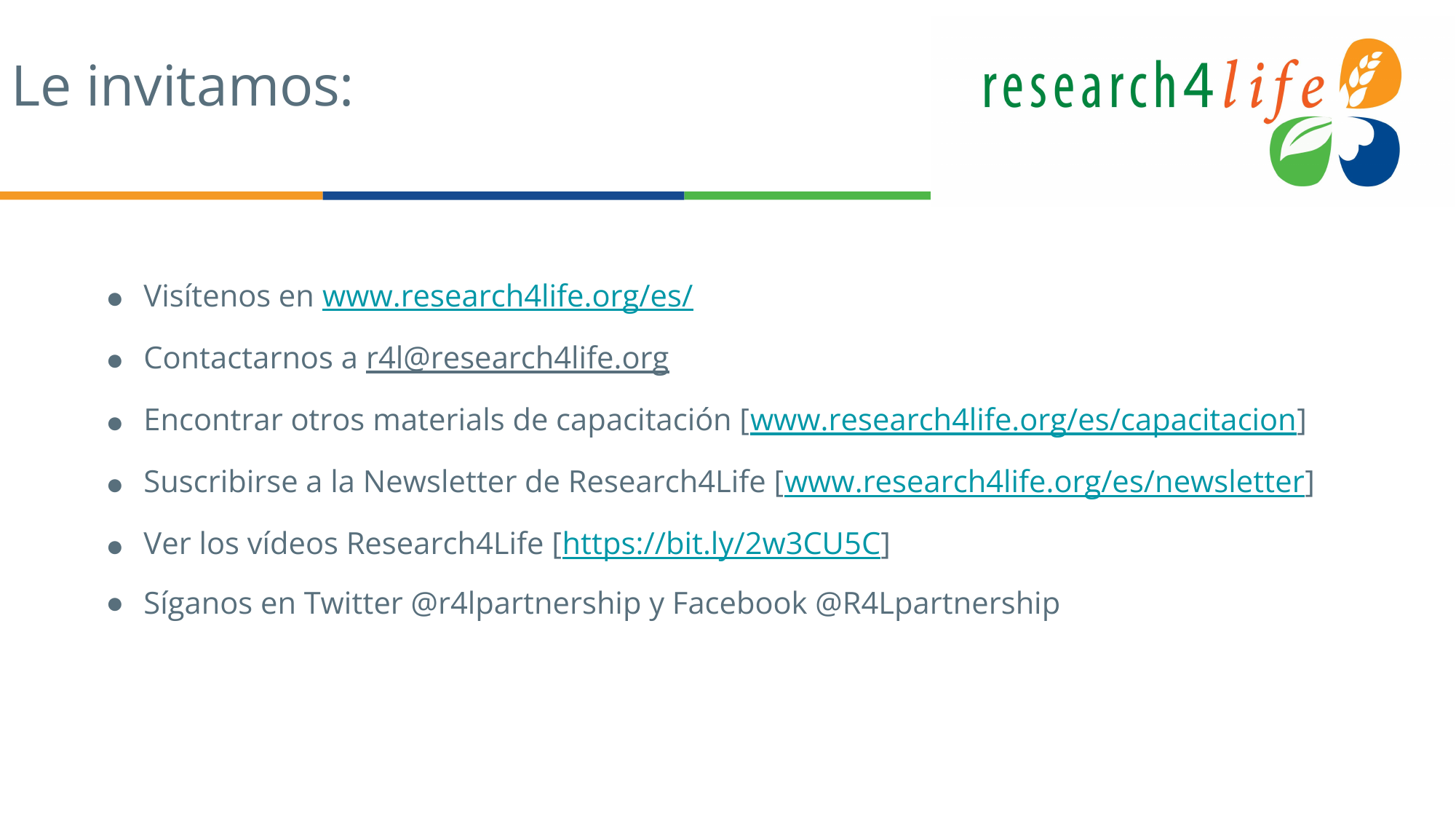

# Le invitamos:
Visítenos en www.research4life.org/es/
Contactarnos a r4l@research4life.org
Encontrar otros materials de capacitación [www.research4life.org/es/capacitacion]
Suscribirse a la Newsletter de Research4Life [www.research4life.org/es/newsletter]
Ver los vídeos Research4Life [https://bit.ly/2w3CU5C]
Síganos en Twitter @r4lpartnership y Facebook @R4Lpartnership